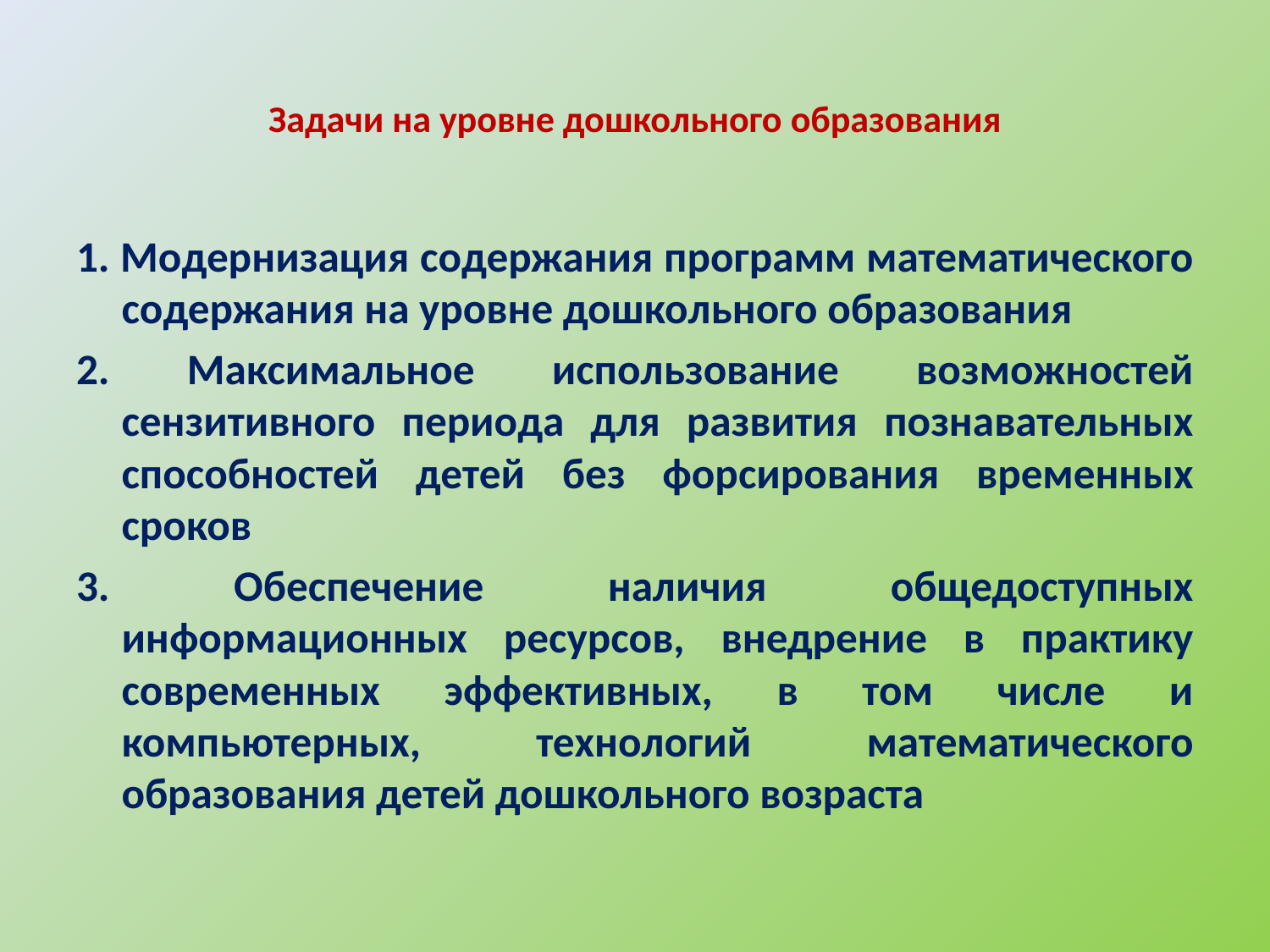

# Задачи на уровне дошкольного образования
1. Модернизация содержания программ математического содержания на уровне дошкольного образования
2. Максимальное использование возможностей сензитивного периода для развития познавательных способностей детей без форсирования временных сроков
3. Обеспечение наличия общедоступных информационных ресурсов, внедрение в практику современных эффективных, в том числе и компьютерных, технологий математического образования детей дошкольного возраста